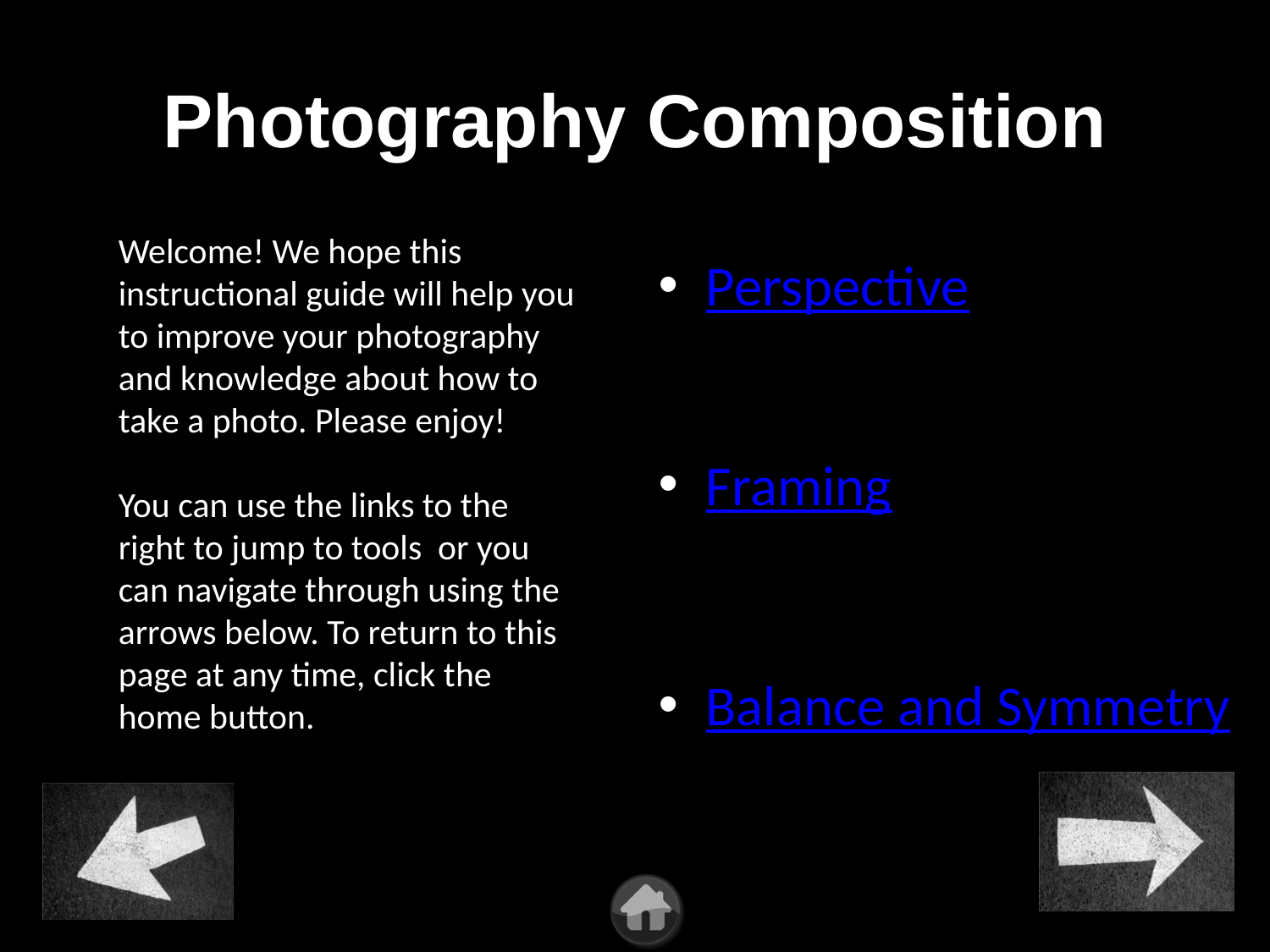

# Photography Composition
Welcome! We hope this instructional guide will help you to improve your photography and knowledge about how to take a photo. Please enjoy!

You can use the links to the right to jump to tools  or you can navigate through using the arrows below. To return to this page at any time, click the home button.
Perspective
Framing
Balance and Symmetry